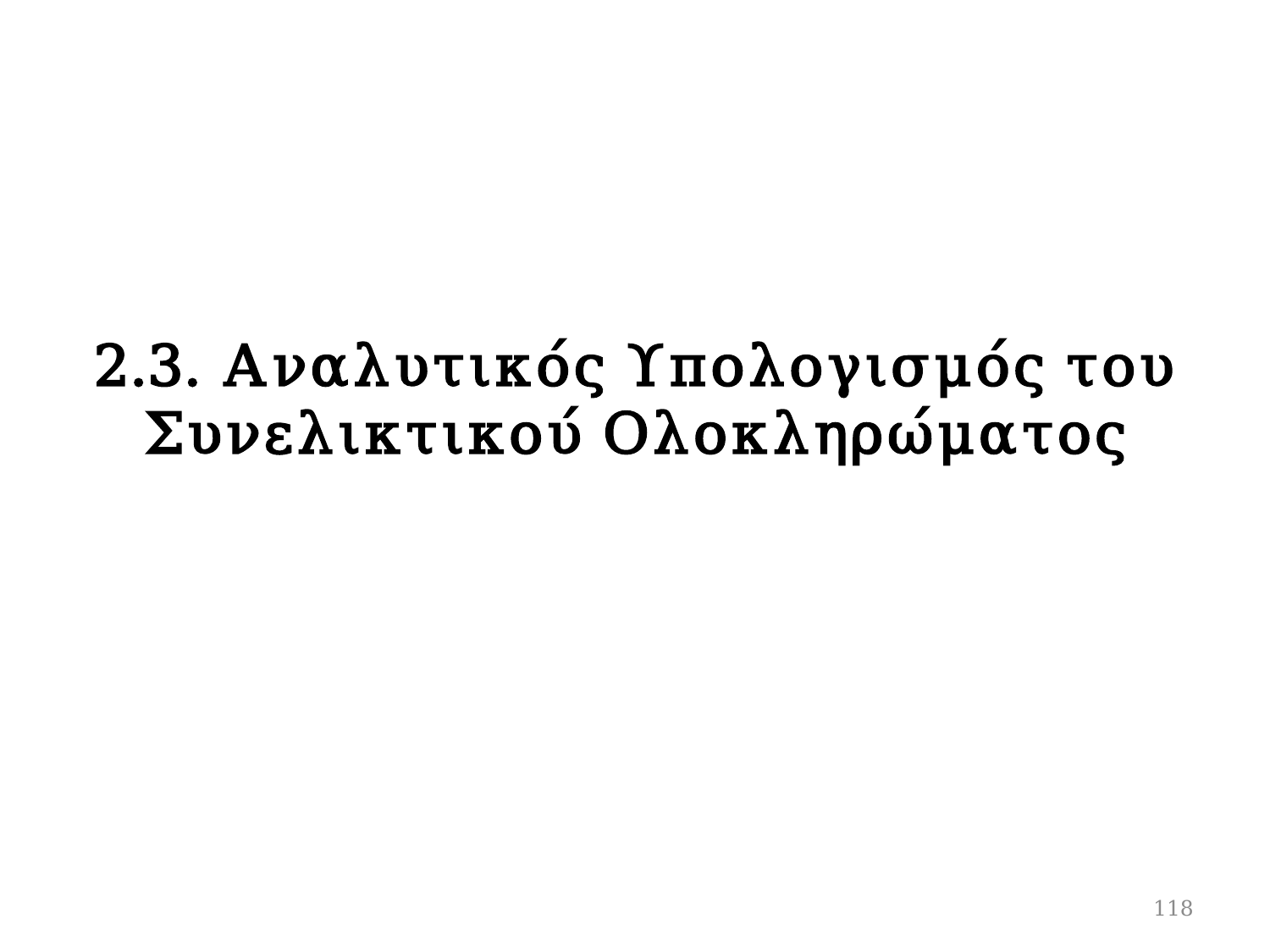

# 2.3. Αναλυτικός Υπολογισμός του Συνελικτικού Ολοκληρώματος
118